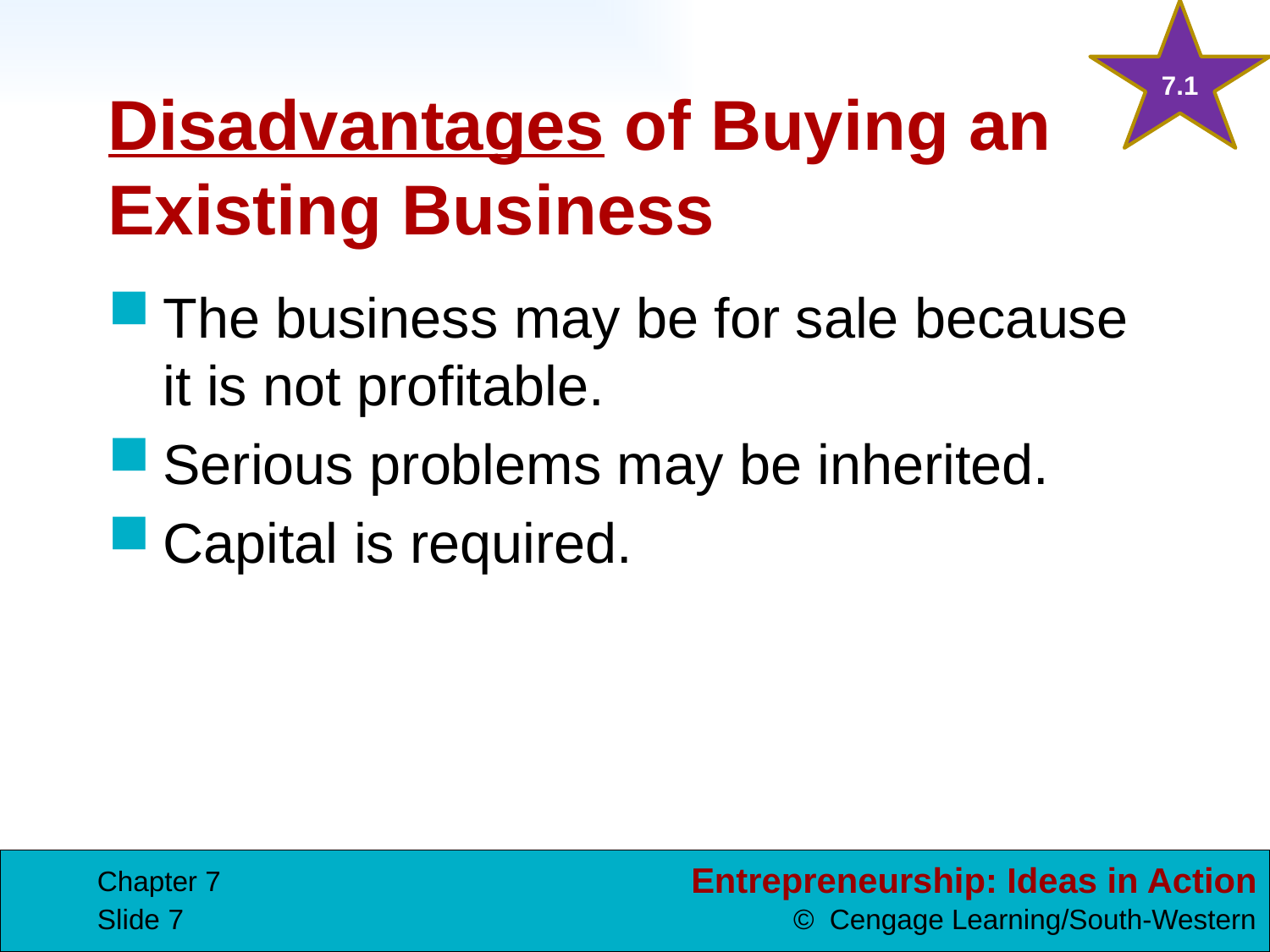

7.1
# Disadvantages of Buying an Existing Business
The business may be for sale because it is not profitable.
Serious problems may be inherited.
Capital is required.
Chapter 7
Slide 7